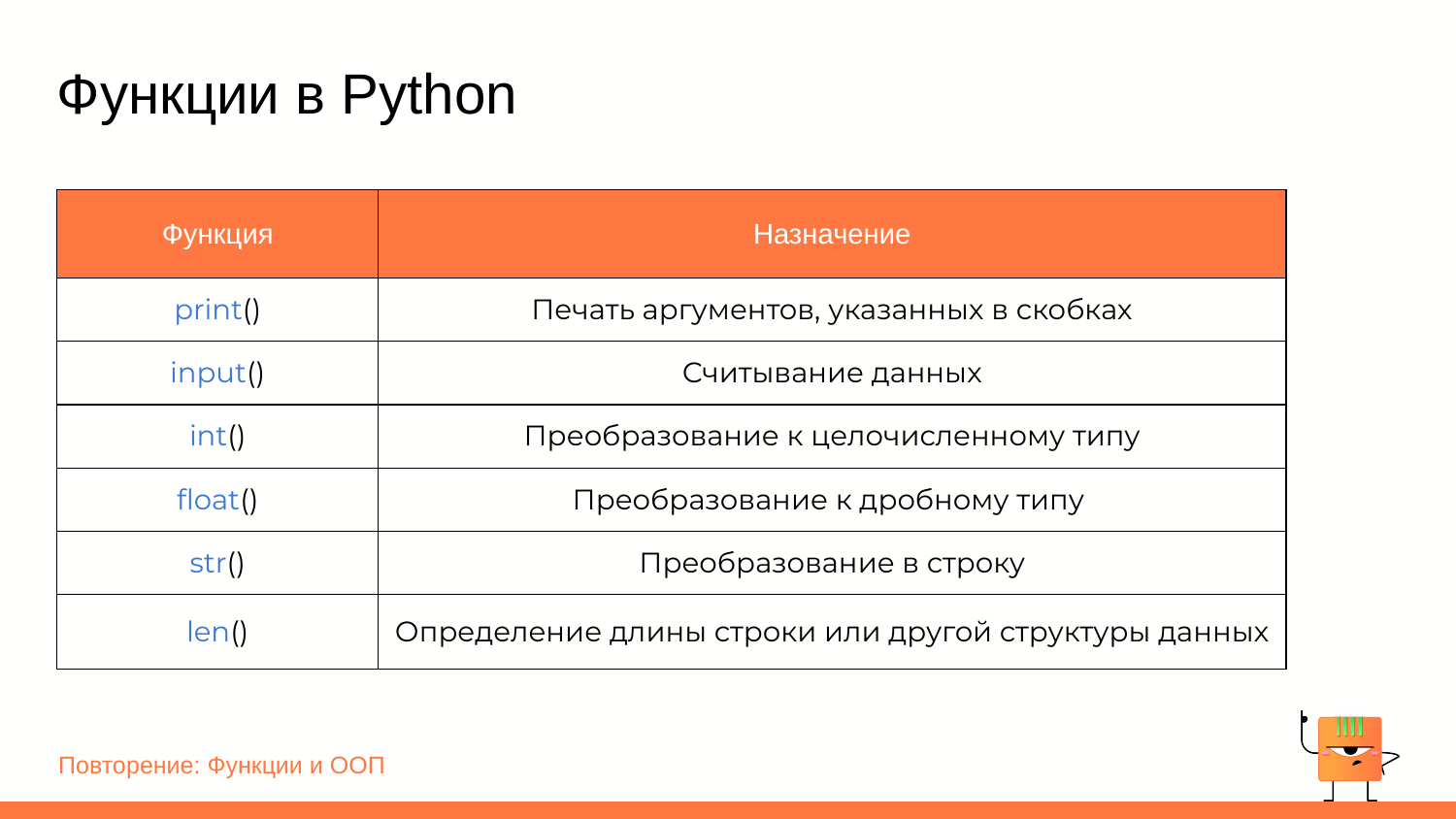

Функции в Python
| Функция | Назначение |
| --- | --- |
| print() | Печать аргументов, указанных в скобках |
| input() | Считывание данных |
| int() | Преобразование к целочисленному типу |
| float() | Преобразование к дробному типу |
| str() | Преобразование в строку |
| len() | Определение длины строки или другой структуры данных |
Повторение: Функции и ООП